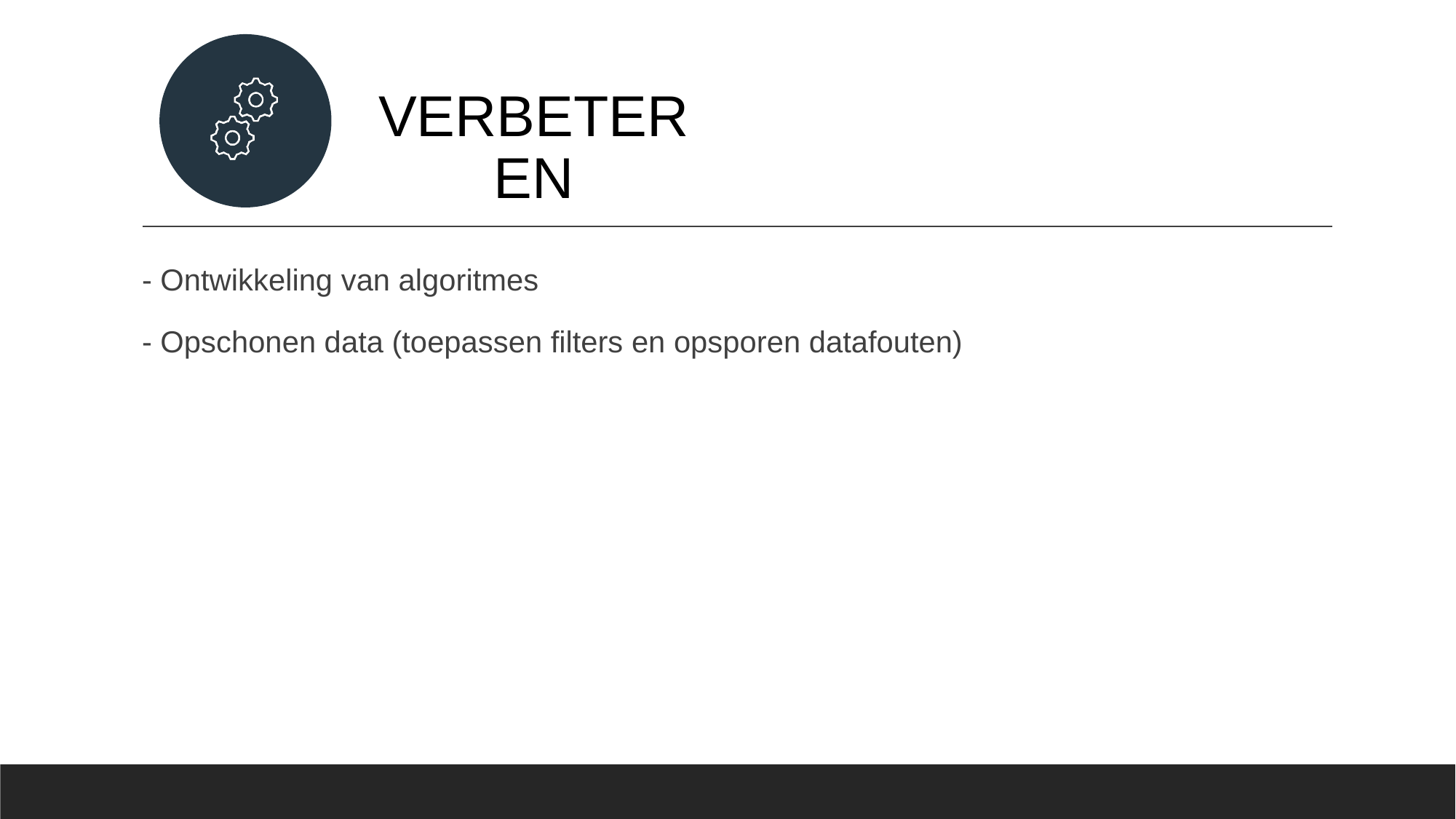

Verbeteren
- Ontwikkeling van algoritmes
- Opschonen data (toepassen filters en opsporen datafouten)